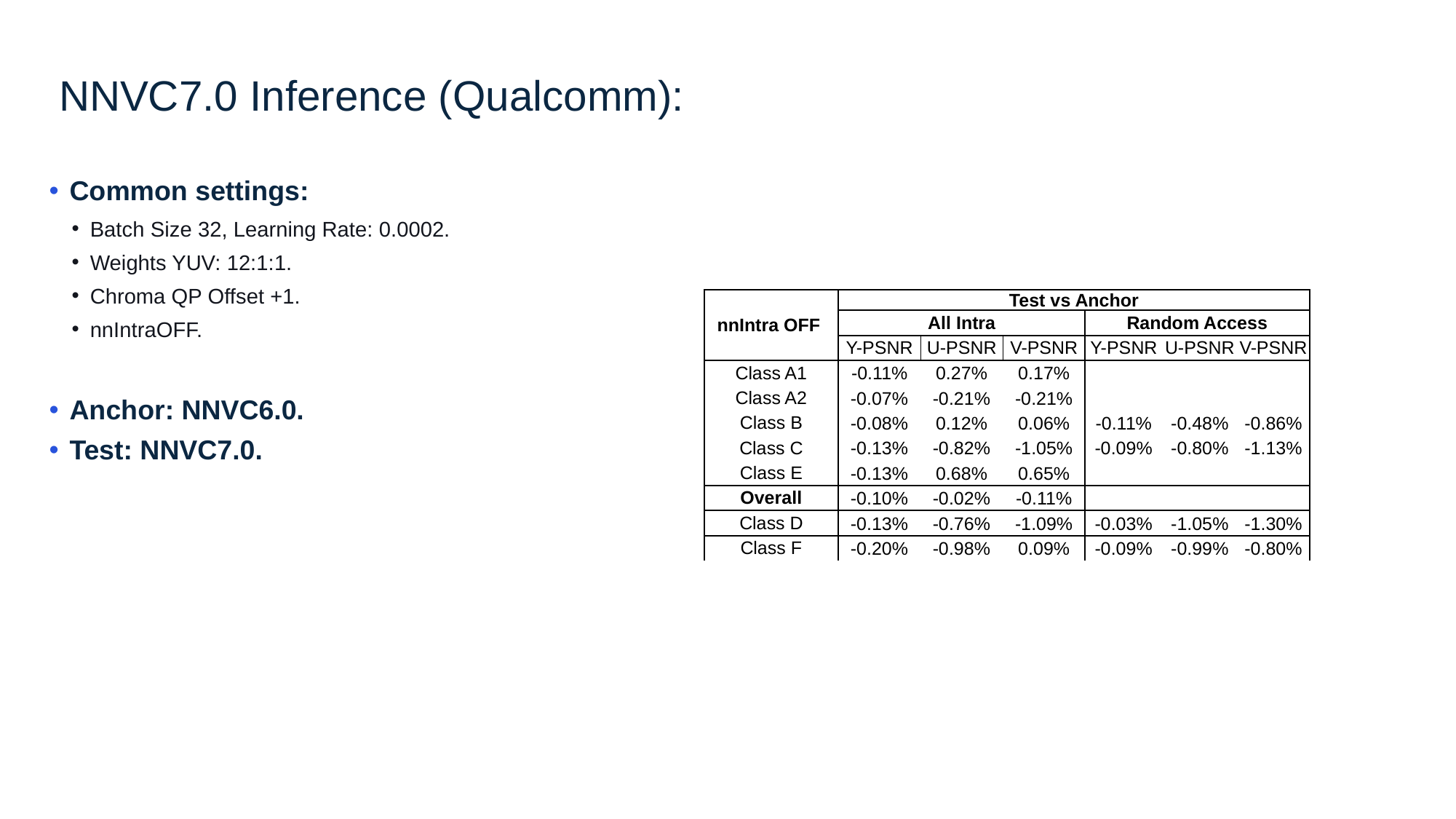

# NNVC7.0 Inference (Qualcomm):
Common settings:
Batch Size 32, Learning Rate: 0.0002.
Weights YUV: 12:1:1.
Chroma QP Offset +1.
nnIntraOFF.

Anchor: NNVC6.0.
Test: NNVC7.0.
| nnIntra OFF | Test vs Anchor |  |  |  |  |  |
| --- | --- | --- | --- | --- | --- | --- |
|  | All Intra |  |  | Random Access |  |  |
|  | Y-PSNR | U-PSNR | V-PSNR | Y-PSNR | U-PSNR | V-PSNR |
| Class A1 | -0.11% | 0.27% | 0.17% |  |  |  |
| Class A2 | -0.07% | -0.21% | -0.21% |  |  |  |
| Class B | -0.08% | 0.12% | 0.06% | -0.11% | -0.48% | -0.86% |
| Class C | -0.13% | -0.82% | -1.05% | -0.09% | -0.80% | -1.13% |
| Class E | -0.13% | 0.68% | 0.65% |  |  |  |
| Overall | -0.10% | -0.02% | -0.11% |  |  |  |
| Class D | -0.13% | -0.76% | -1.09% | -0.03% | -1.05% | -1.30% |
| Class F | -0.20% | -0.98% | 0.09% | -0.09% | -0.99% | -0.80% |